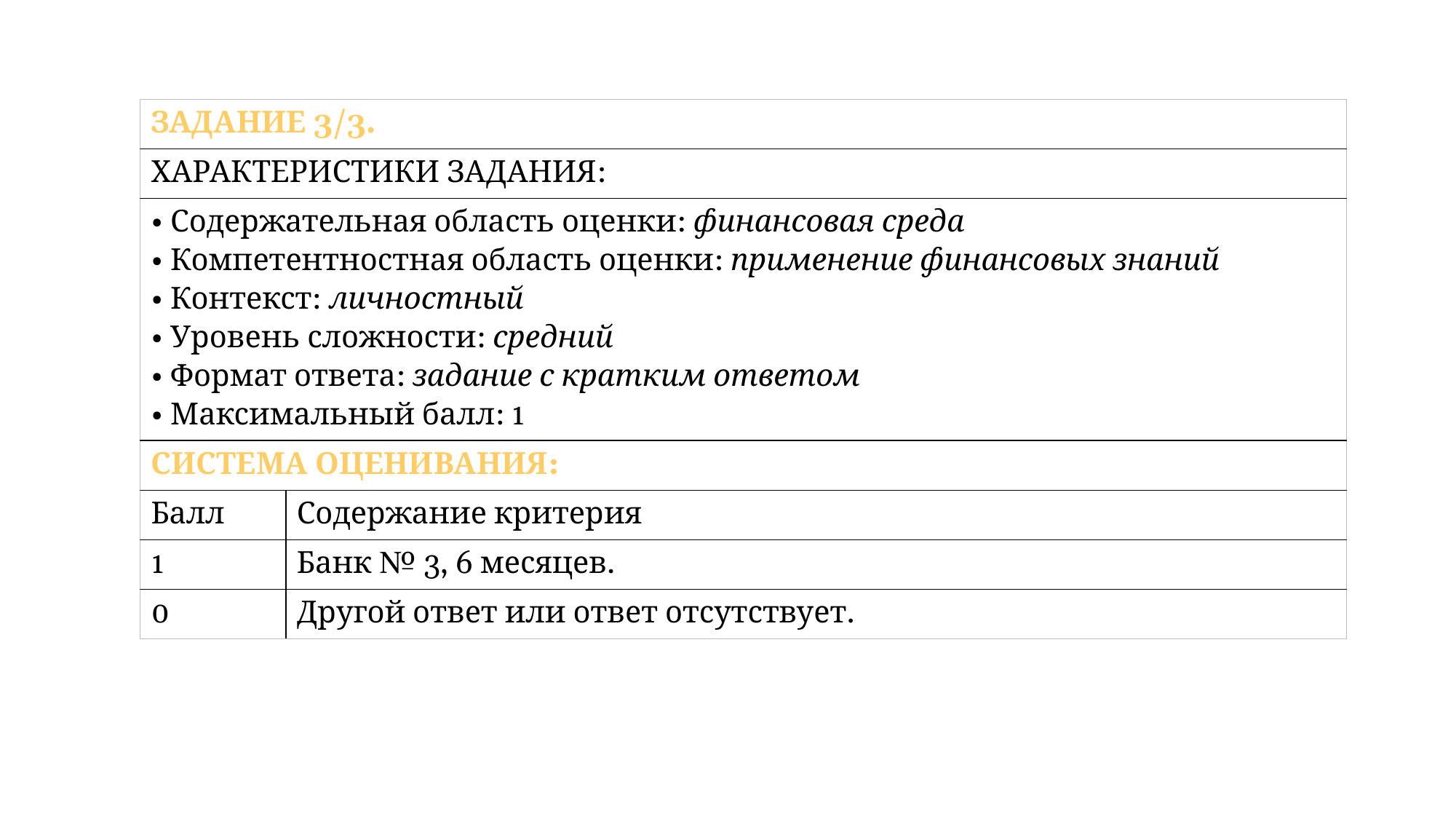

| ЗАДАНИЕ 3/3. |  |
| --- | --- |
| ХАРАКТЕРИСТИКИ ЗАДАНИЯ: |  |
| • Содержательная область оценки: финансовая среда • Компетентностная область оценки: применение финансовых знаний • Контекст: личностный • Уровень сложности: средний • Формат ответа: задание с кратким ответом • Максимальный балл: 1 |  |
| СИСТЕМА ОЦЕНИВАНИЯ: |  |
| Балл | Содержание критерия |
| 1 | Банк № 3, 6 месяцев. |
| 0 | Другой ответ или ответ отсутствует. |